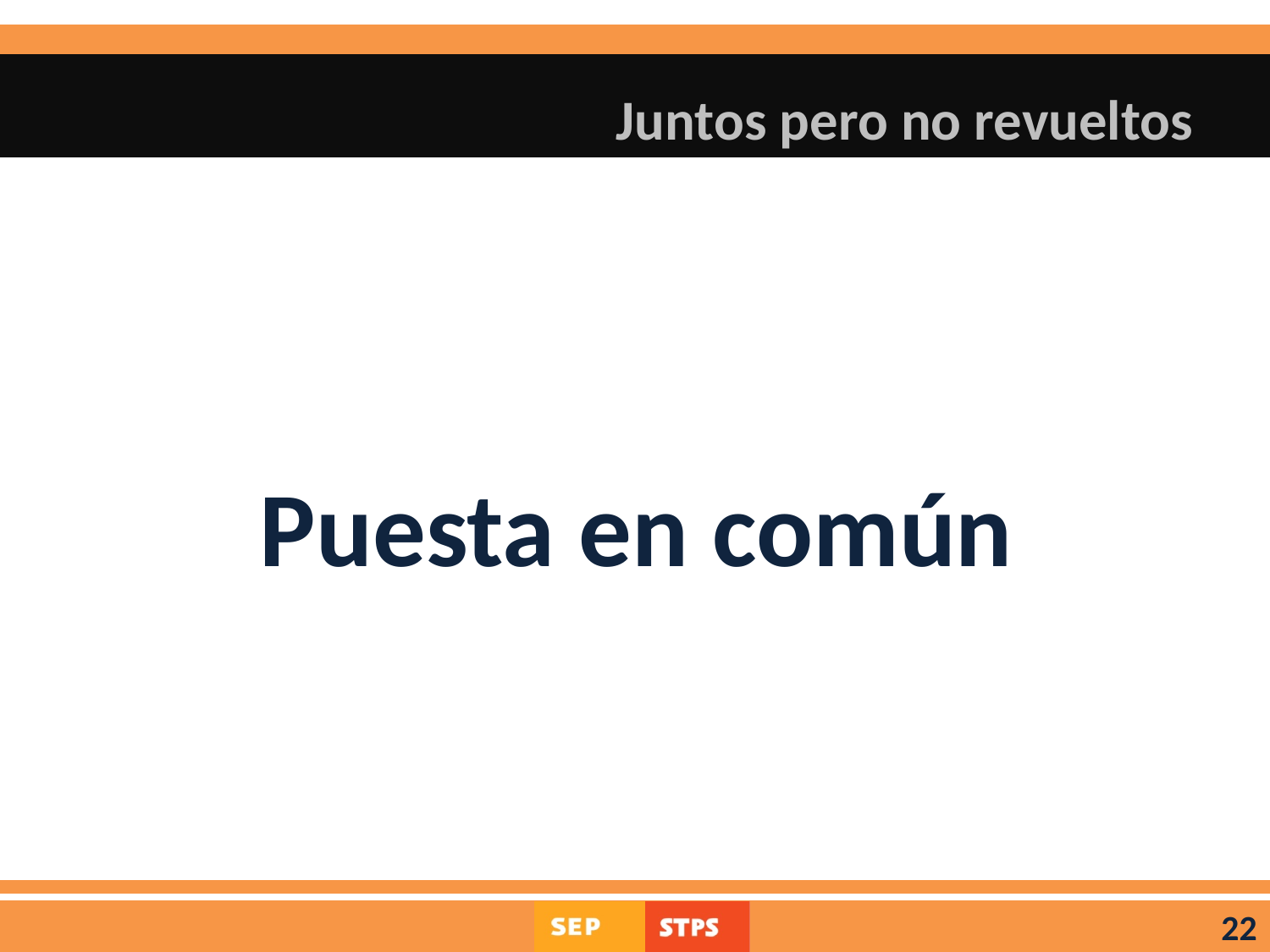

# Juntos pero no revueltos
Puesta en común

22